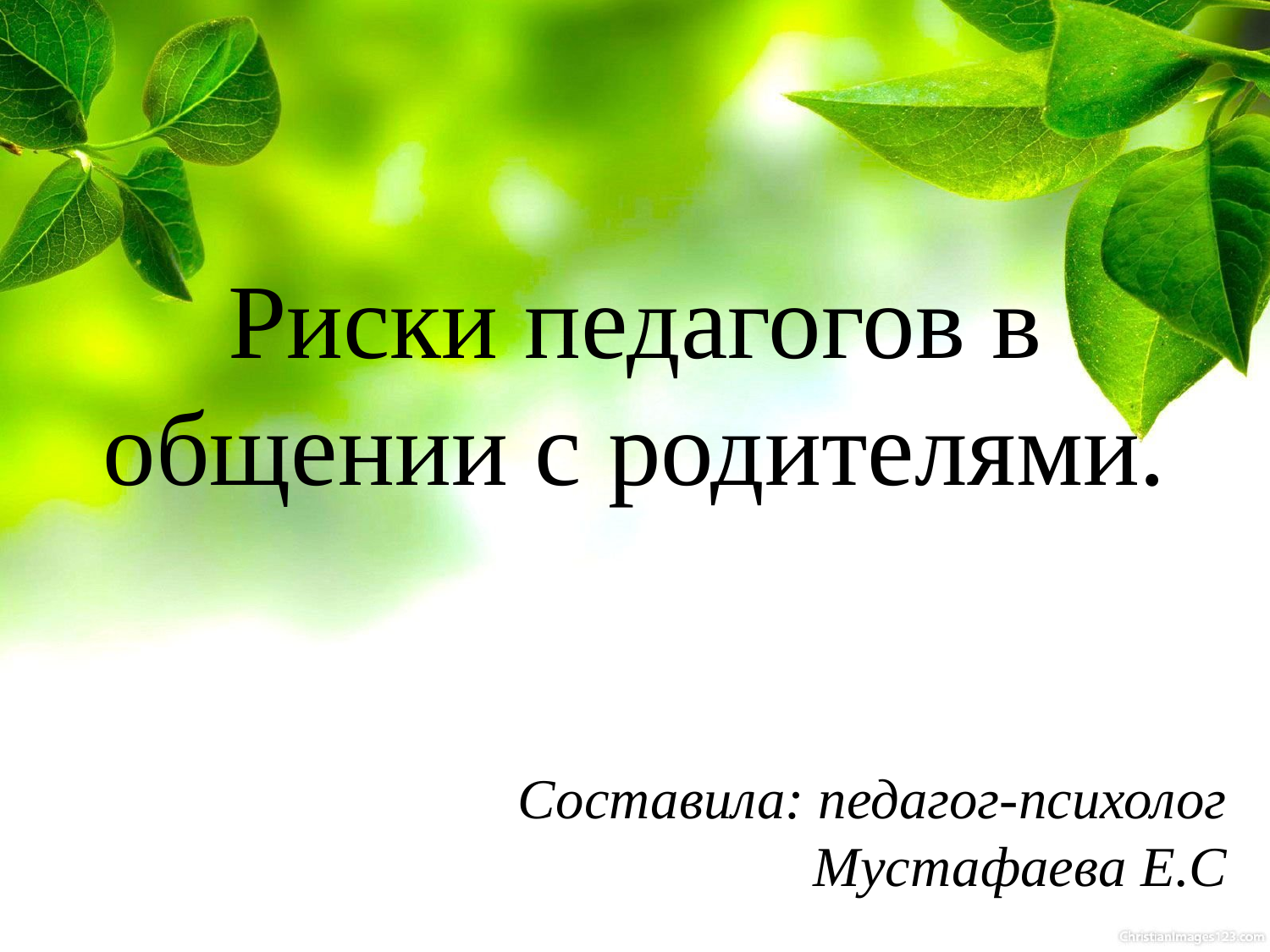

Риски педагогов в общении с родителями.
Составила: педагог-психолог
Мустафаева Е.С